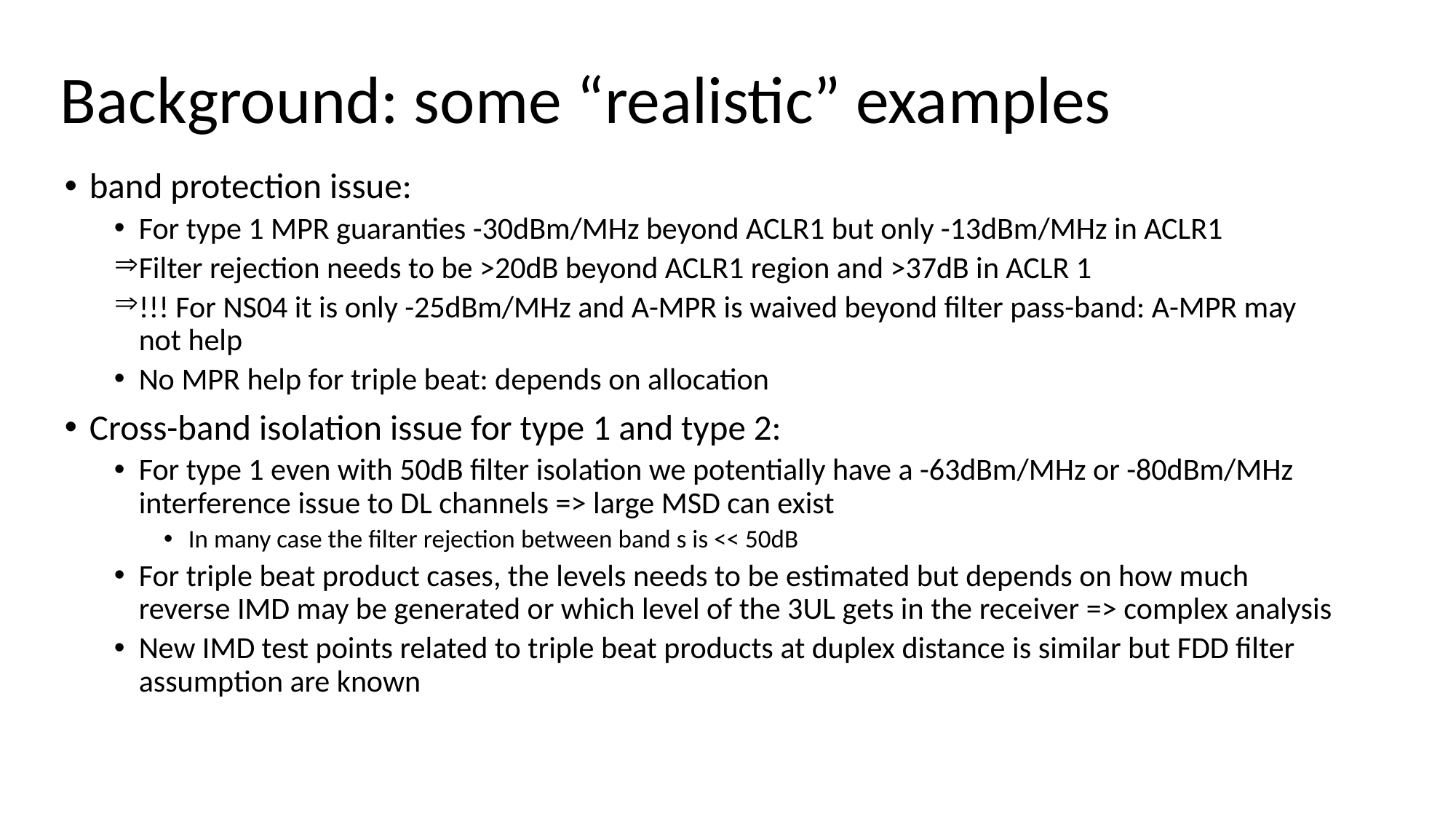

# Background: some “realistic” examples
band protection issue:
For type 1 MPR guaranties -30dBm/MHz beyond ACLR1 but only -13dBm/MHz in ACLR1
Filter rejection needs to be >20dB beyond ACLR1 region and >37dB in ACLR 1
!!! For NS04 it is only -25dBm/MHz and A-MPR is waived beyond filter pass-band: A-MPR may not help
No MPR help for triple beat: depends on allocation
Cross-band isolation issue for type 1 and type 2:
For type 1 even with 50dB filter isolation we potentially have a -63dBm/MHz or -80dBm/MHz interference issue to DL channels => large MSD can exist
In many case the filter rejection between band s is << 50dB
For triple beat product cases, the levels needs to be estimated but depends on how much reverse IMD may be generated or which level of the 3UL gets in the receiver => complex analysis
New IMD test points related to triple beat products at duplex distance is similar but FDD filter assumption are known